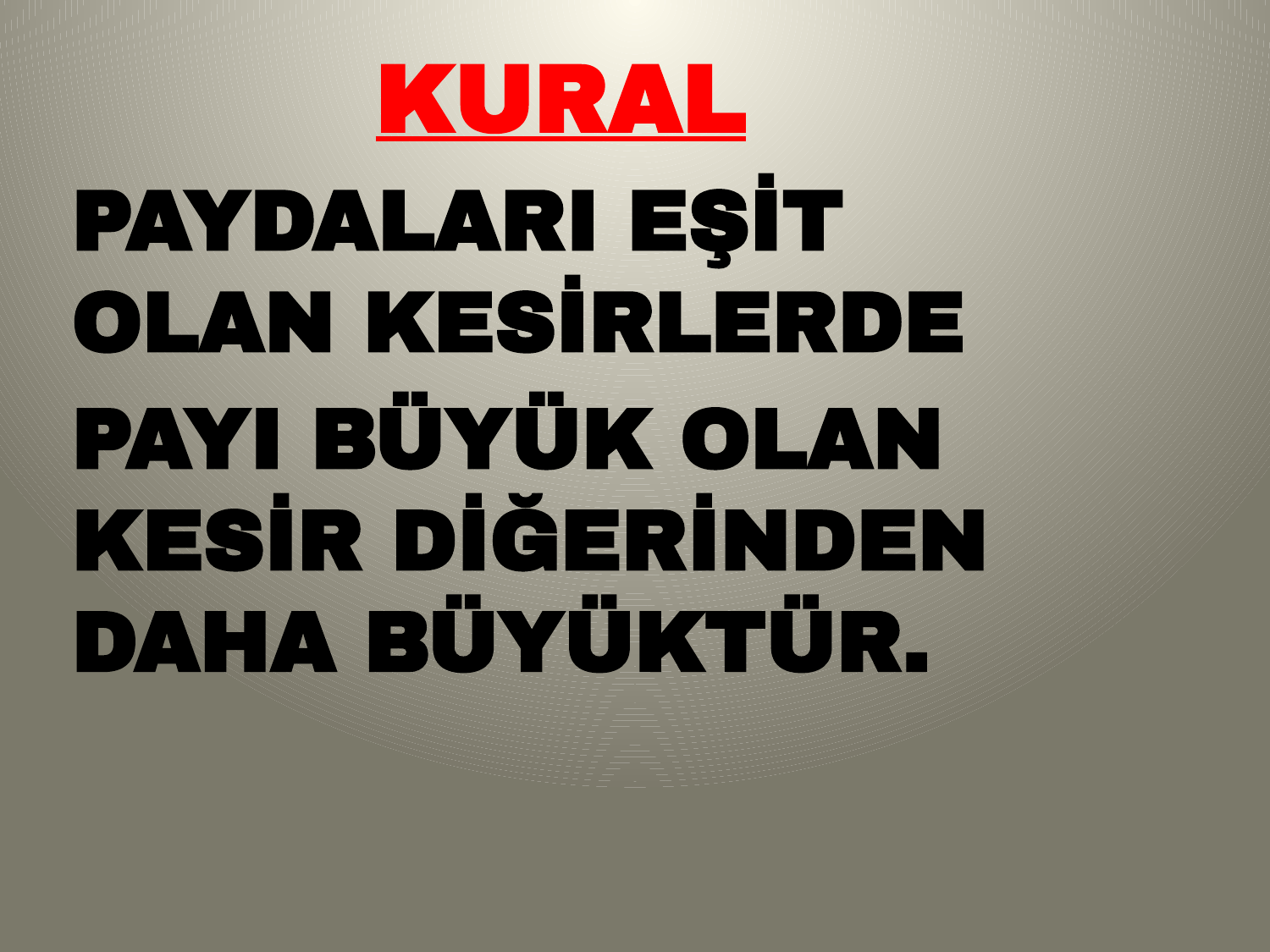

KURAL
PAYDALARI EŞİT OLAN KESİRLERDE
PAYI BÜYÜK OLAN KESİR DİĞERİNDEN DAHA BÜYÜKTÜR.